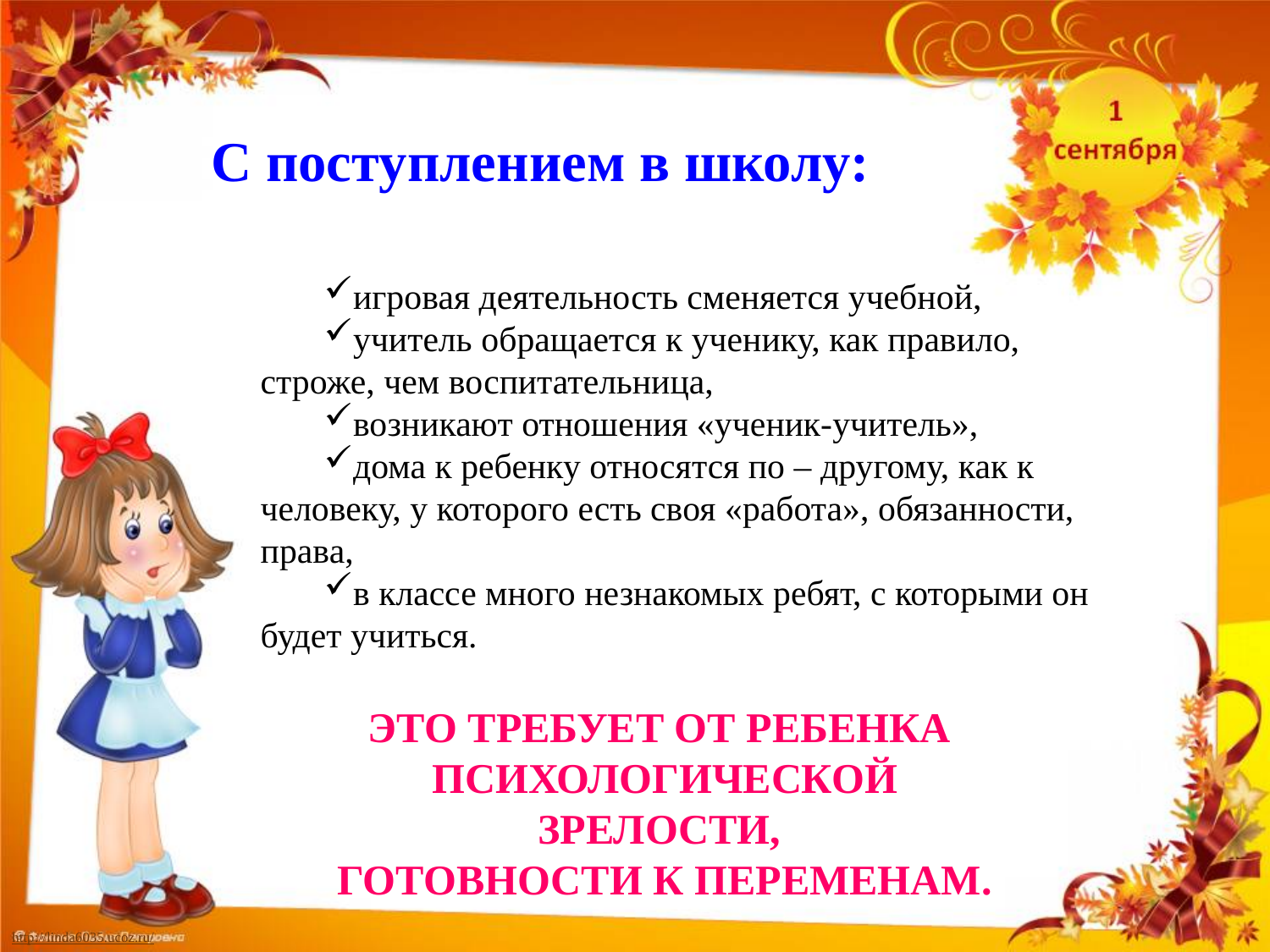

С поступлением в школу:
игровая деятельность сменяется учебной,
учитель обращается к ученику, как правило, строже, чем воспитательница,
возникают отношения «ученик-учитель»,
дома к ребенку относятся по – другому, как к человеку, у которого есть своя «работа», обязанности, права,
в классе много незнакомых ребят, с которыми он будет учиться.
ЭТО ТРЕБУЕТ ОТ РЕБЕНКА
ПСИХОЛОГИЧЕСКОЙ ЗРЕЛОСТИ,
ГОТОВНОСТИ К ПЕРЕМЕНАМ.